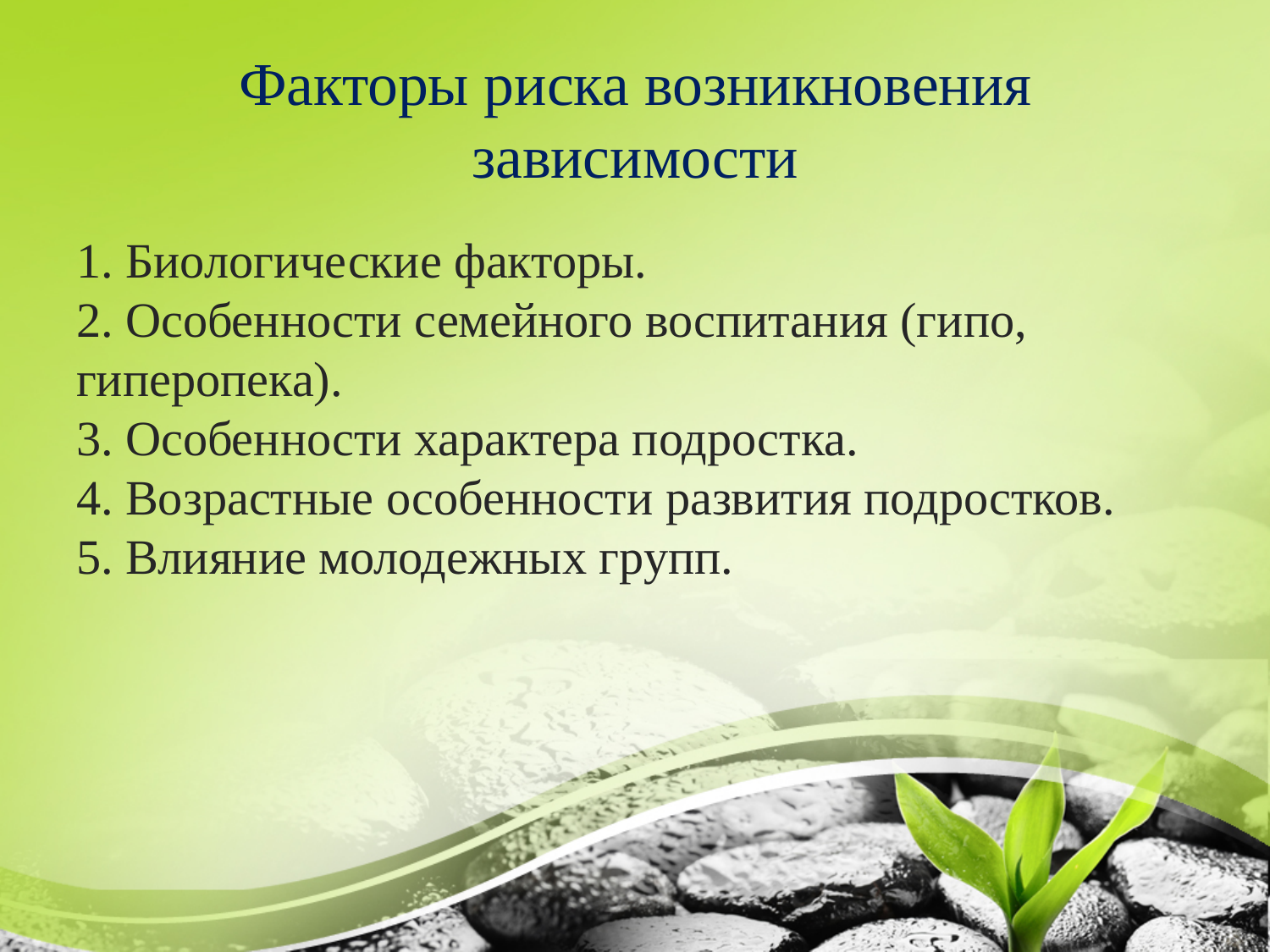

# Факторы риска возникновения зависимости
1. Биологические факторы.
2. Особенности семейного воспитания (гипо, гиперопека).
3. Особенности характера подростка.
4. Возрастные особенности развития подростков.
5. Влияние молодежных групп.